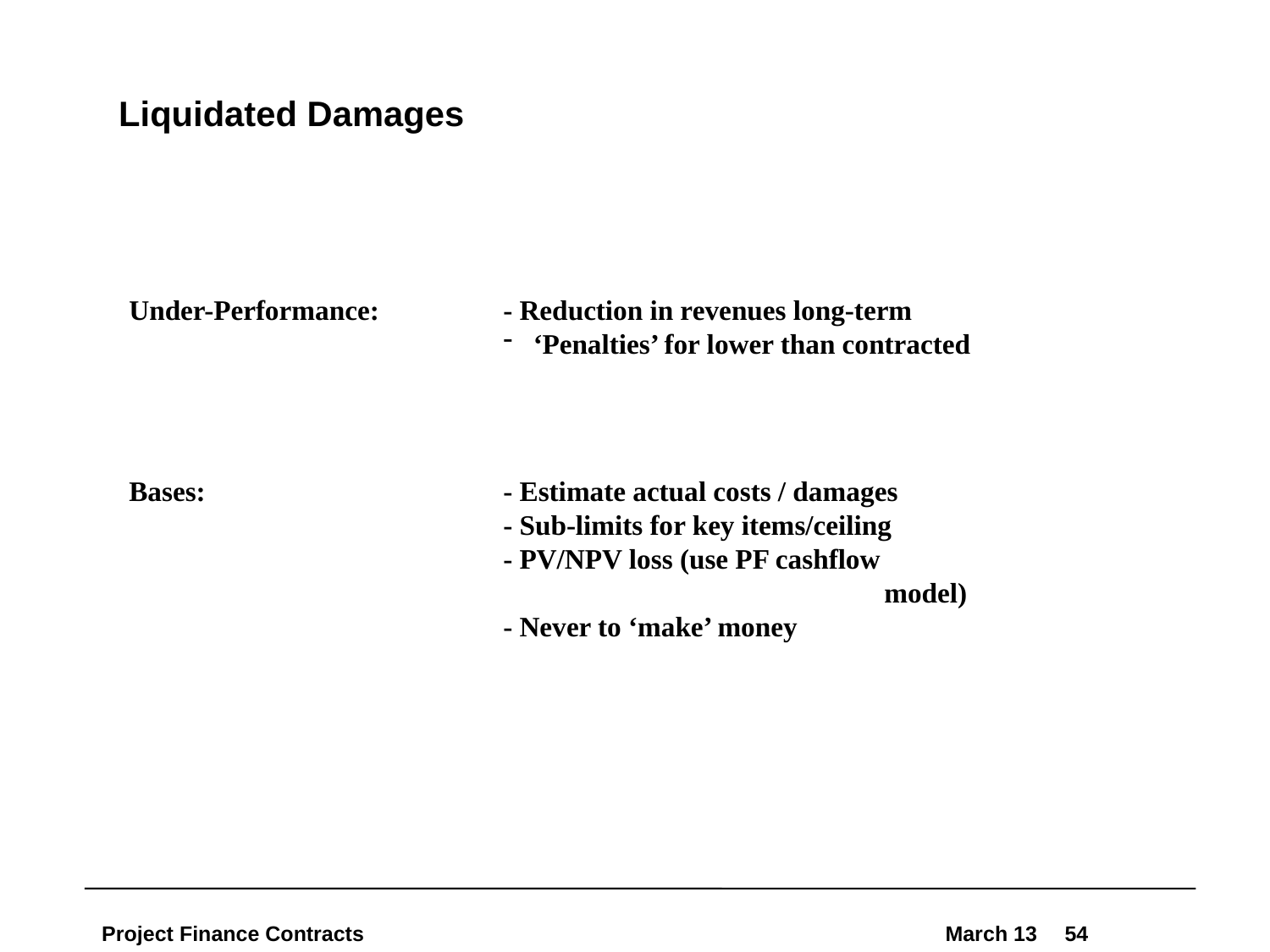

# Liquidated Damages
Under-Performance:

- Reduction in revenues long-term
‘Penalties’ for lower than contracted

Bases:

- Estimate actual costs / damages
- Sub-limits for key items/ceiling
- PV/NPV loss (use PF cashflow 					model)
- Never to ‘make’ money